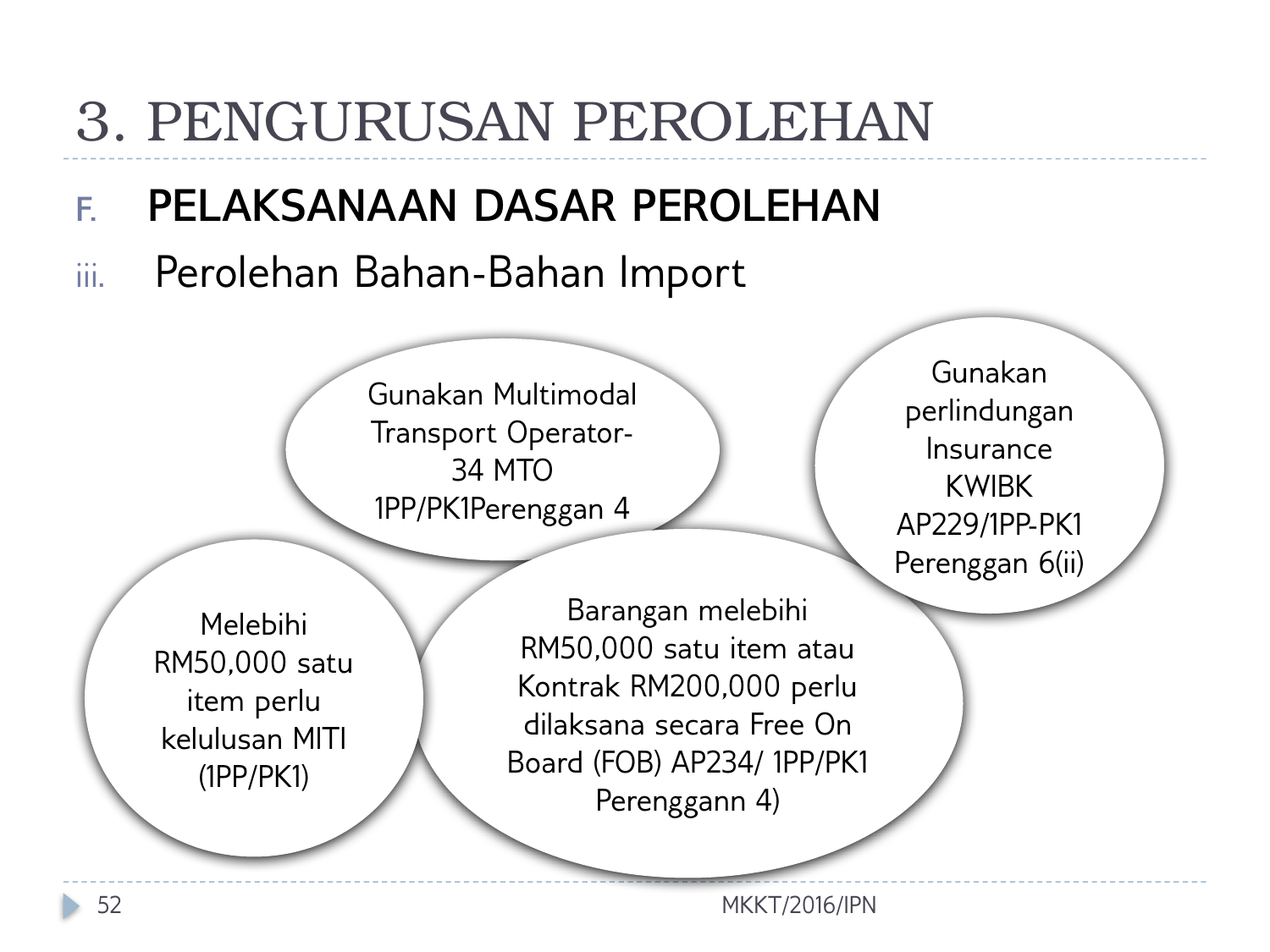

# 3. PENGURUSAN PEROLEHAN
PELAKSANAAN DASAR PEROLEHAN
Perolehan Bahan-Bahan Import
Gunakan perlindungan Insurance KWIBK AP229/1PP-PK1 Perenggan 6(ii)
Gunakan Multimodal Transport Operator-34 MTO 1PP/PK1Perenggan 4
Barangan melebihi RM50,000 satu item atau Kontrak RM200,000 perlu dilaksana secara Free On Board (FOB) AP234/ 1PP/PK1 Perenggann 4)
Melebihi RM50,000 satu item perlu kelulusan MITI (1PP/PK1)
52
MKKT/2016/IPN